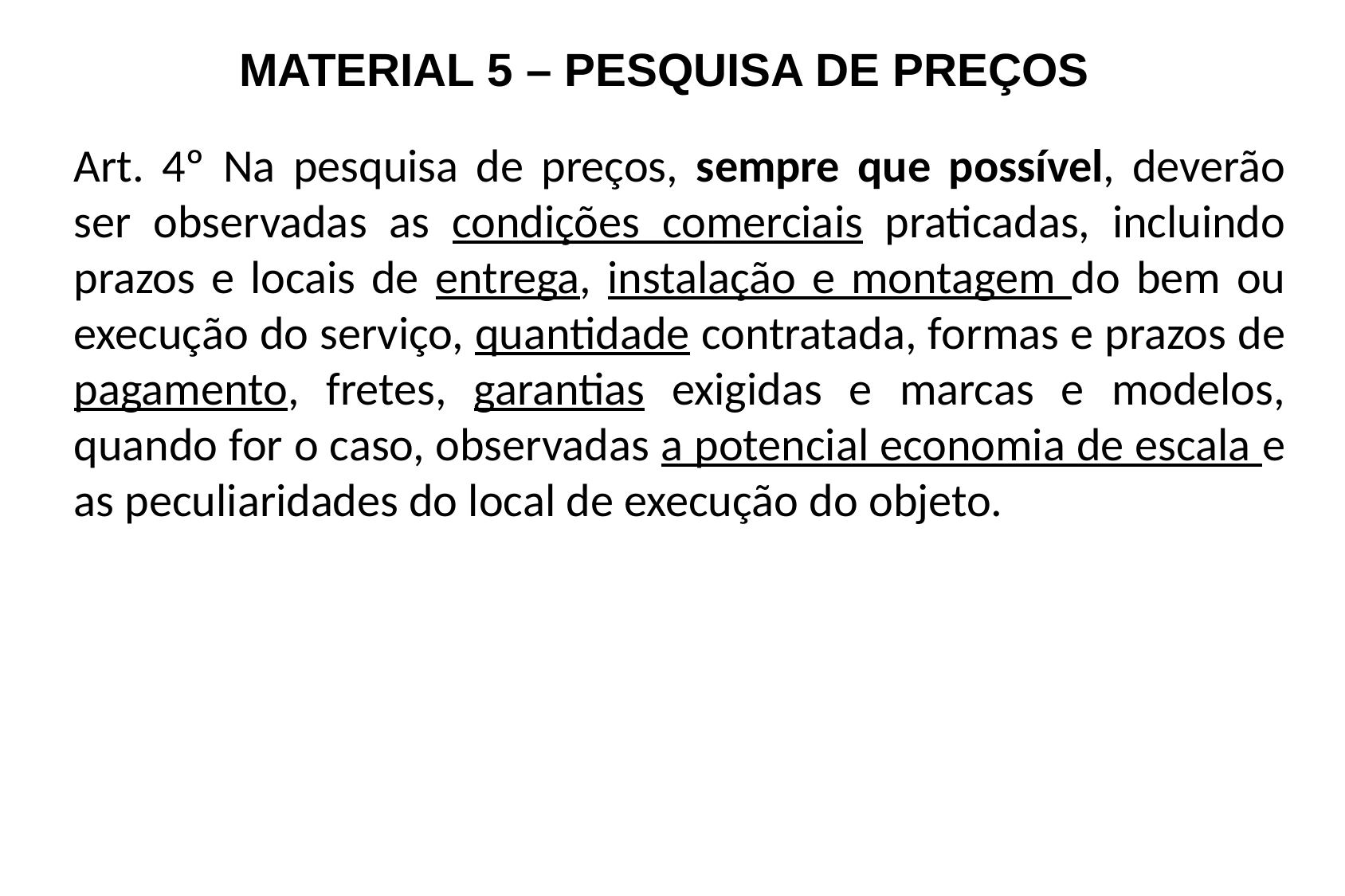

MATERIAL 5 – PESQUISA DE PREÇOS
Art. 4º Na pesquisa de preços, sempre que possível, deverão ser observadas as condições comerciais praticadas, incluindo prazos e locais de entrega, instalação e montagem do bem ou execução do serviço, quantidade contratada, formas e prazos de pagamento, fretes, garantias exigidas e marcas e modelos, quando for o caso, observadas a potencial economia de escala e as peculiaridades do local de execução do objeto.